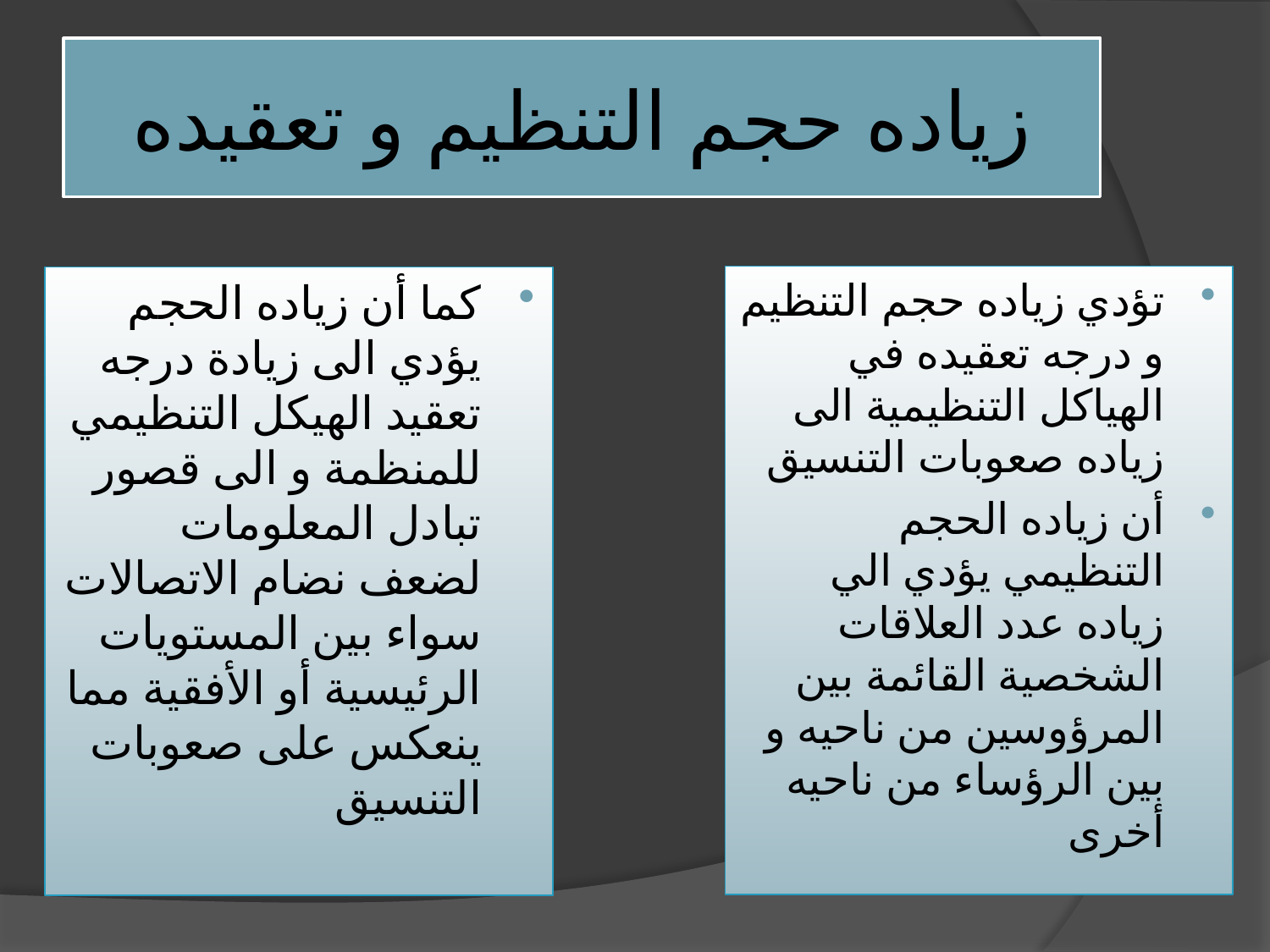

# زياده حجم التنظيم و تعقيده
تؤدي زياده حجم التنظيم و درجه تعقيده في الهياكل التنظيمية الى زياده صعوبات التنسيق
أن زياده الحجم التنظيمي يؤدي الي زياده عدد العلاقات الشخصية القائمة بين المرؤوسين من ناحيه و بين الرؤساء من ناحيه أخرى
كما أن زياده الحجم يؤدي الى زيادة درجه تعقيد الهيكل التنظيمي للمنظمة و الى قصور تبادل المعلومات لضعف نضام الاتصالات سواء بين المستويات الرئيسية أو الأفقية مما ينعكس على صعوبات التنسيق